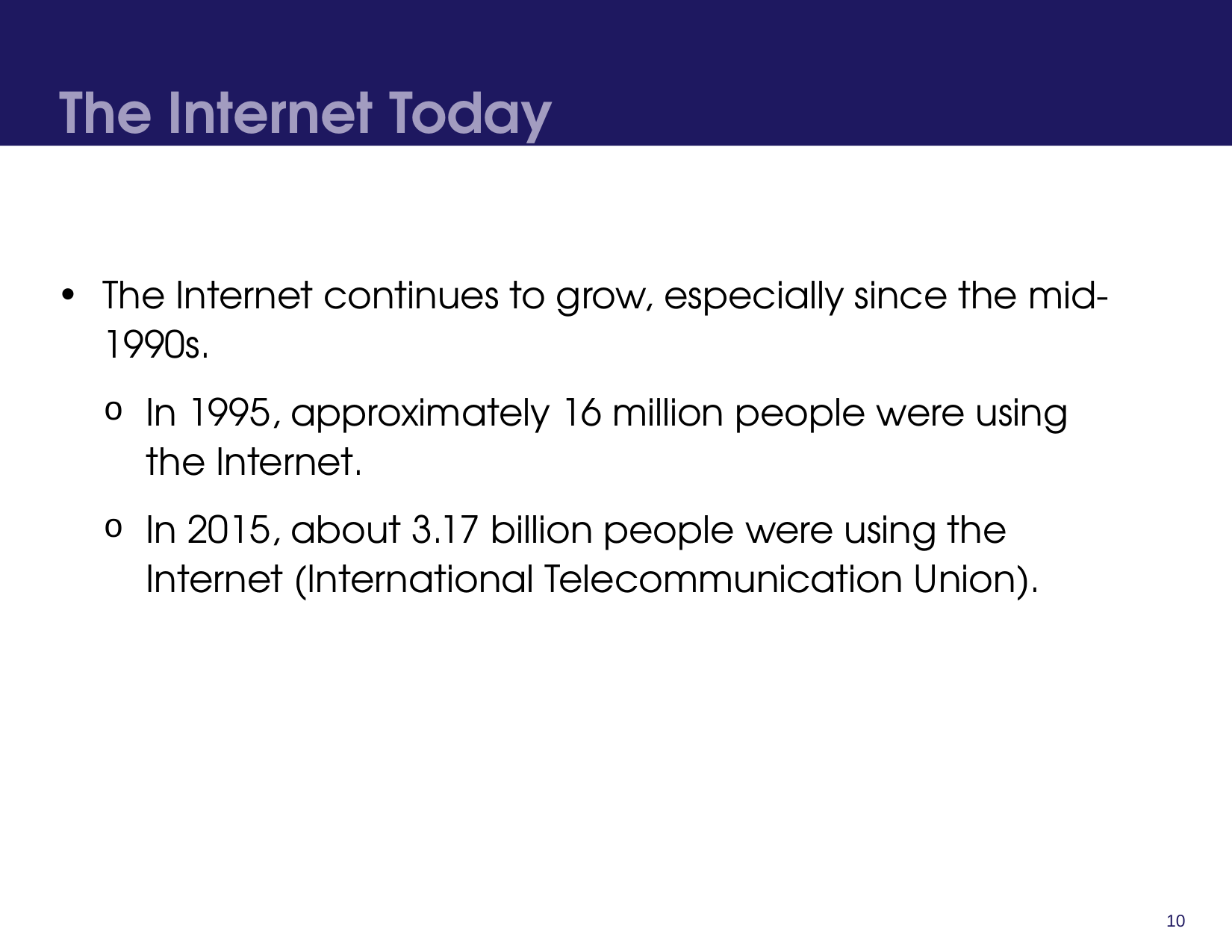

# The Internet Today
The Internet continues to grow, especially since the mid-1990s.
In 1995, approximately 16 million people were using the Internet.
In 2015, about 3.17 billion people were using the Internet (International Telecommunication Union).

10